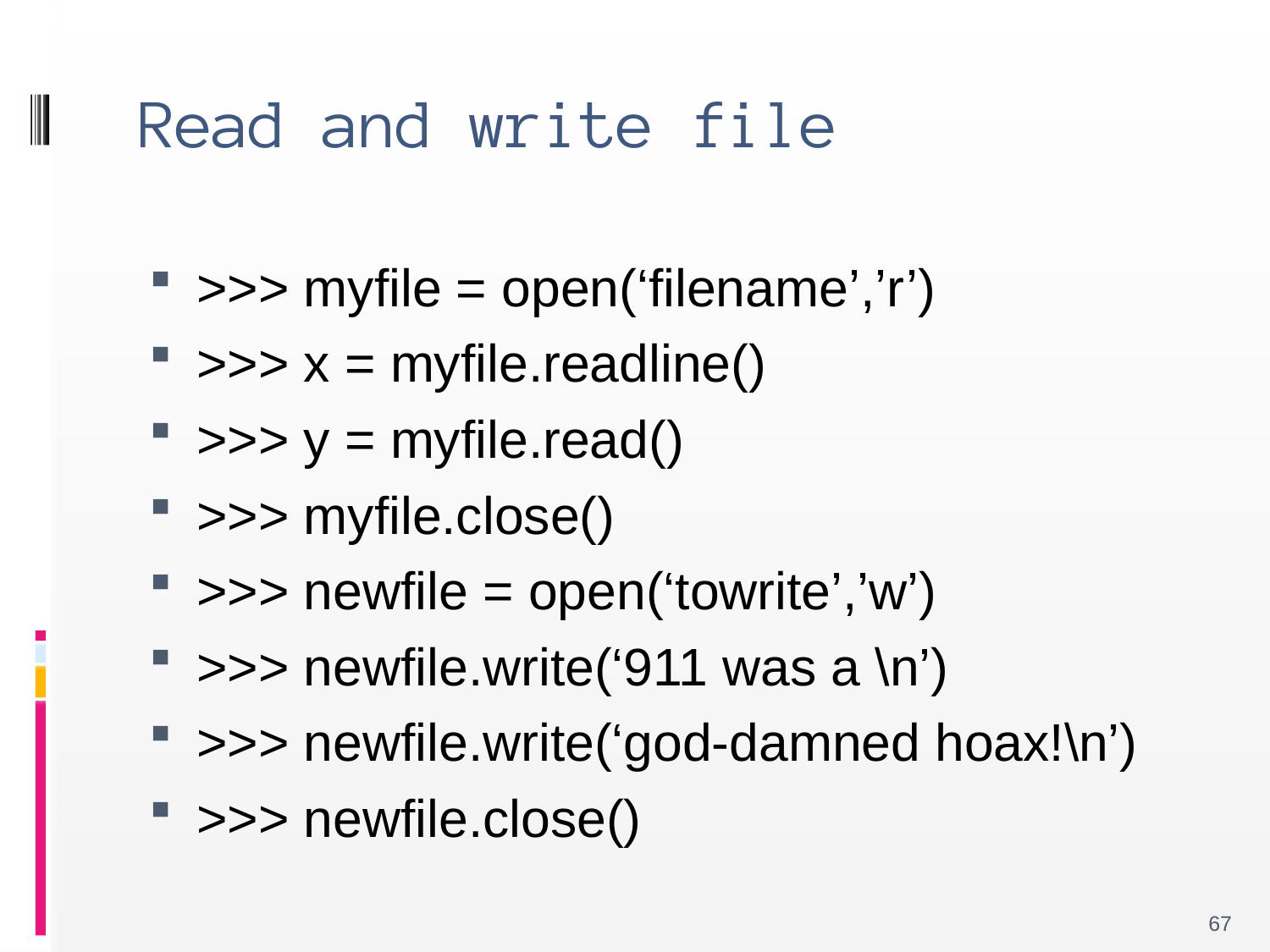

# Read and write file
>>> myfile = open(‘filename’,’r’)
>>> x = myfile.readline()
>>> y = myfile.read()
>>> myfile.close()
>>> newfile = open(‘towrite’,’w’)
>>> newfile.write(‘911 was a \n’)
>>> newfile.write(‘god-damned hoax!\n’)
>>> newfile.close()
67